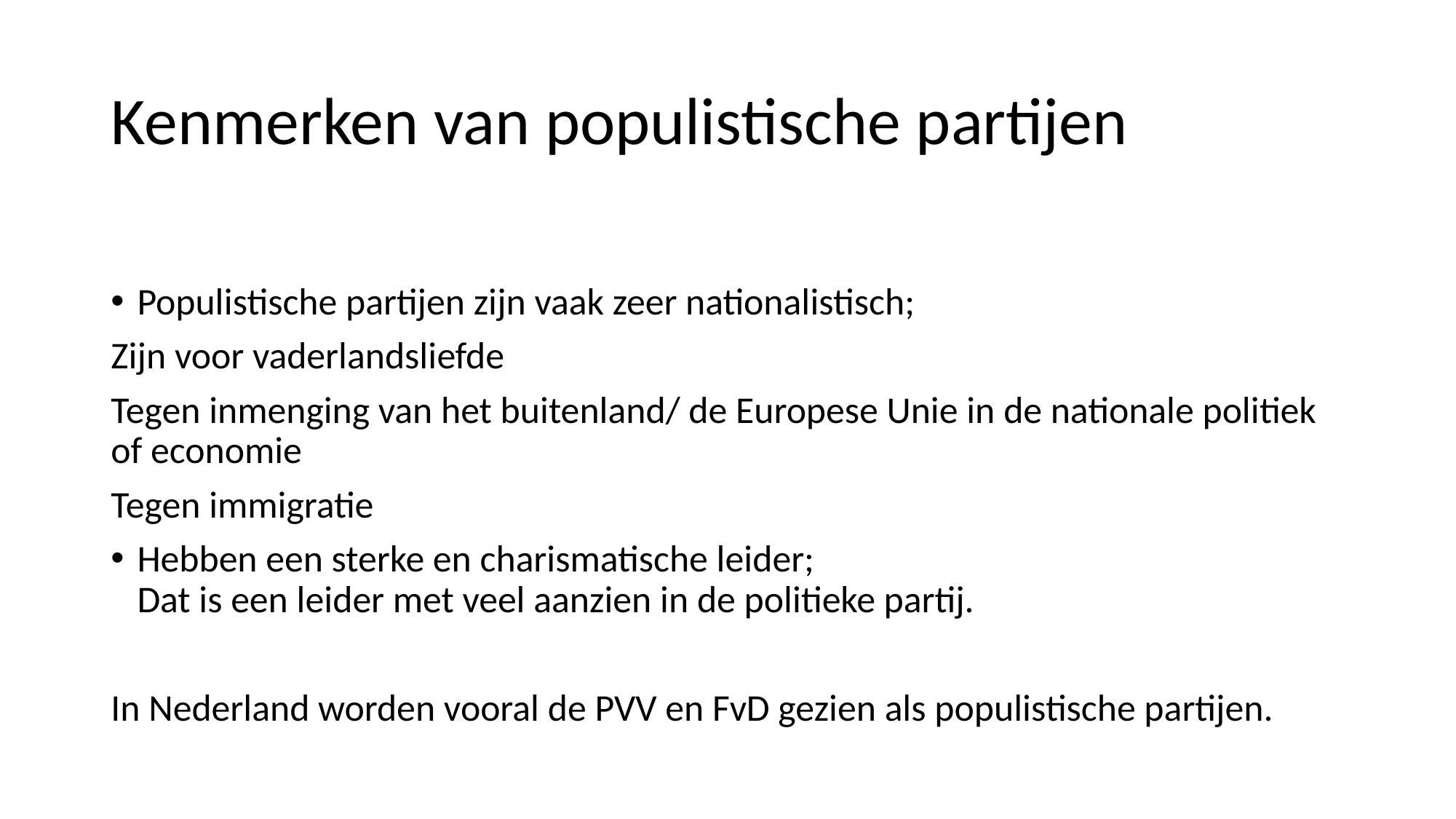

# Kenmerken van populistische partijen

Populistische partijen zijn vaak zeer nationalistisch;
Zijn voor vaderlandsliefde
Tegen inmenging van het buitenland/ de Europese Unie in de nationale politiek of economie
Tegen immigratie
Hebben een sterke en charismatische leider;
Dat is een leider met veel aanzien in de politieke partij.

In Nederland worden vooral de PVV en FvD gezien als populistische partijen.